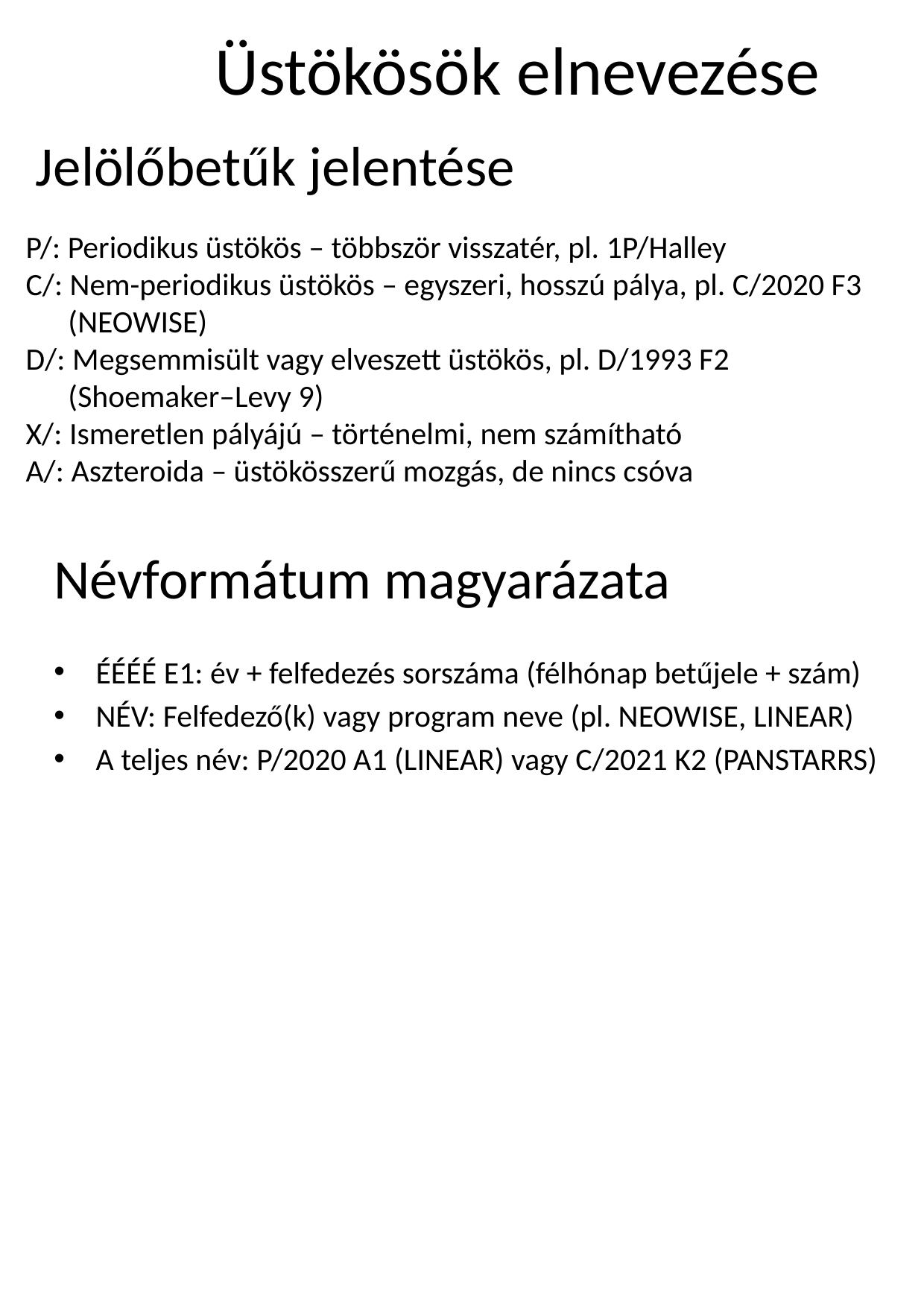

Üstökösök elnevezése
Jelölőbetűk jelentése
P/: Periodikus üstökös – többször visszatér, pl. 1P/Halley
C/: Nem-periodikus üstökös – egyszeri, hosszú pálya, pl. C/2020 F3
      (NEOWISE)
D/: Megsemmisült vagy elveszett üstökös, pl. D/1993 F2
      (Shoemaker–Levy 9)
X/: Ismeretlen pályájú – történelmi, nem számítható
A/: Aszteroida – üstökösszerű mozgás, de nincs csóva
   Névformátum magyarázata
ÉÉÉÉ E1: év + felfedezés sorszáma (félhónap betűjele + szám)
NÉV: Felfedező(k) vagy program neve (pl. NEOWISE, LINEAR)
A teljes név: P/2020 A1 (LINEAR) vagy C/2021 K2 (PANSTARRS)